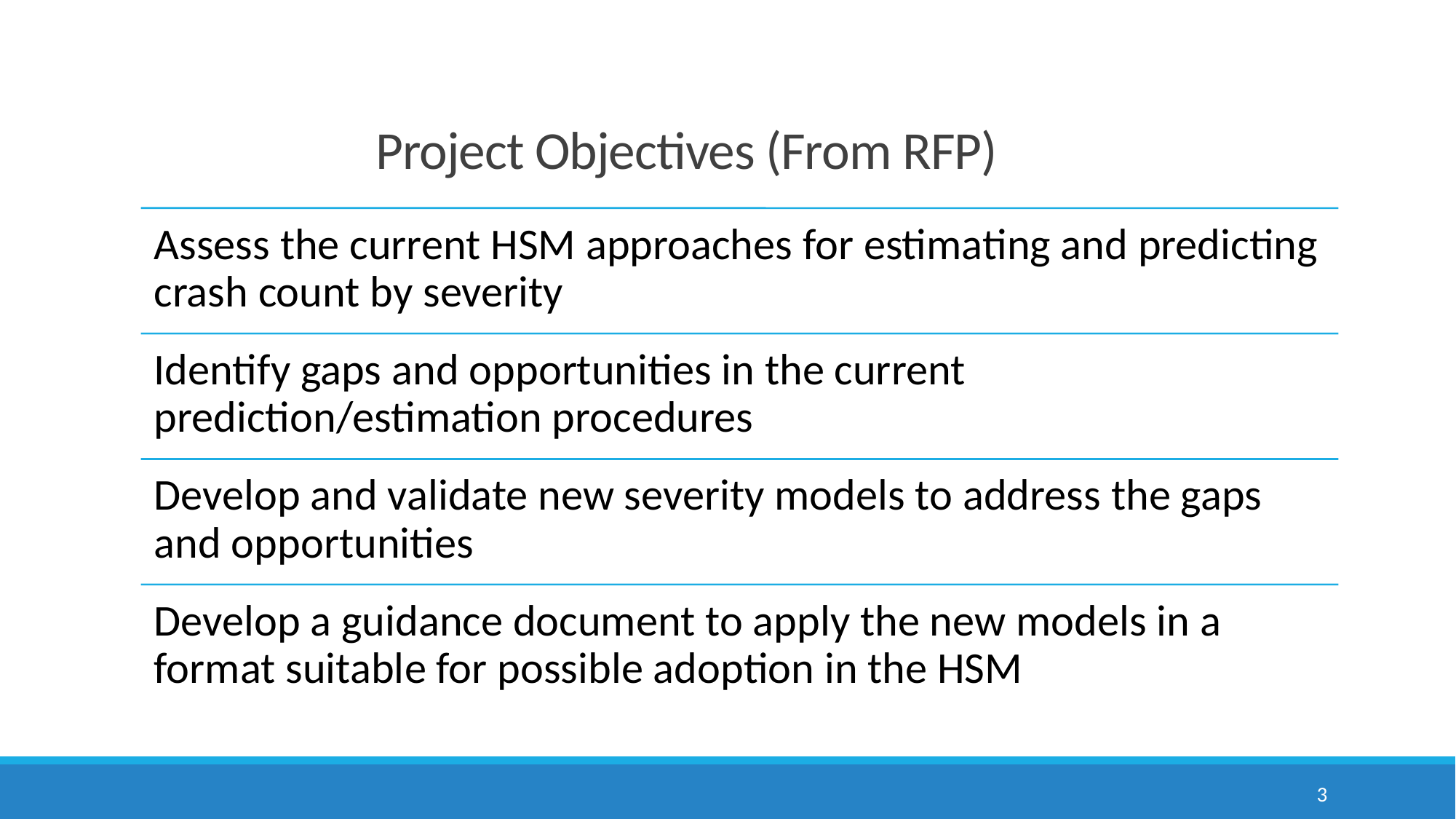

# Project Objectives (From RFP)
Assess the current HSM approaches for estimating and predicting crash count by severity
Identify gaps and opportunities in the current prediction/estimation procedures
Develop and validate new severity models to address the gaps and opportunities
Develop a guidance document to apply the new models in a format suitable for possible adoption in the HSM
3